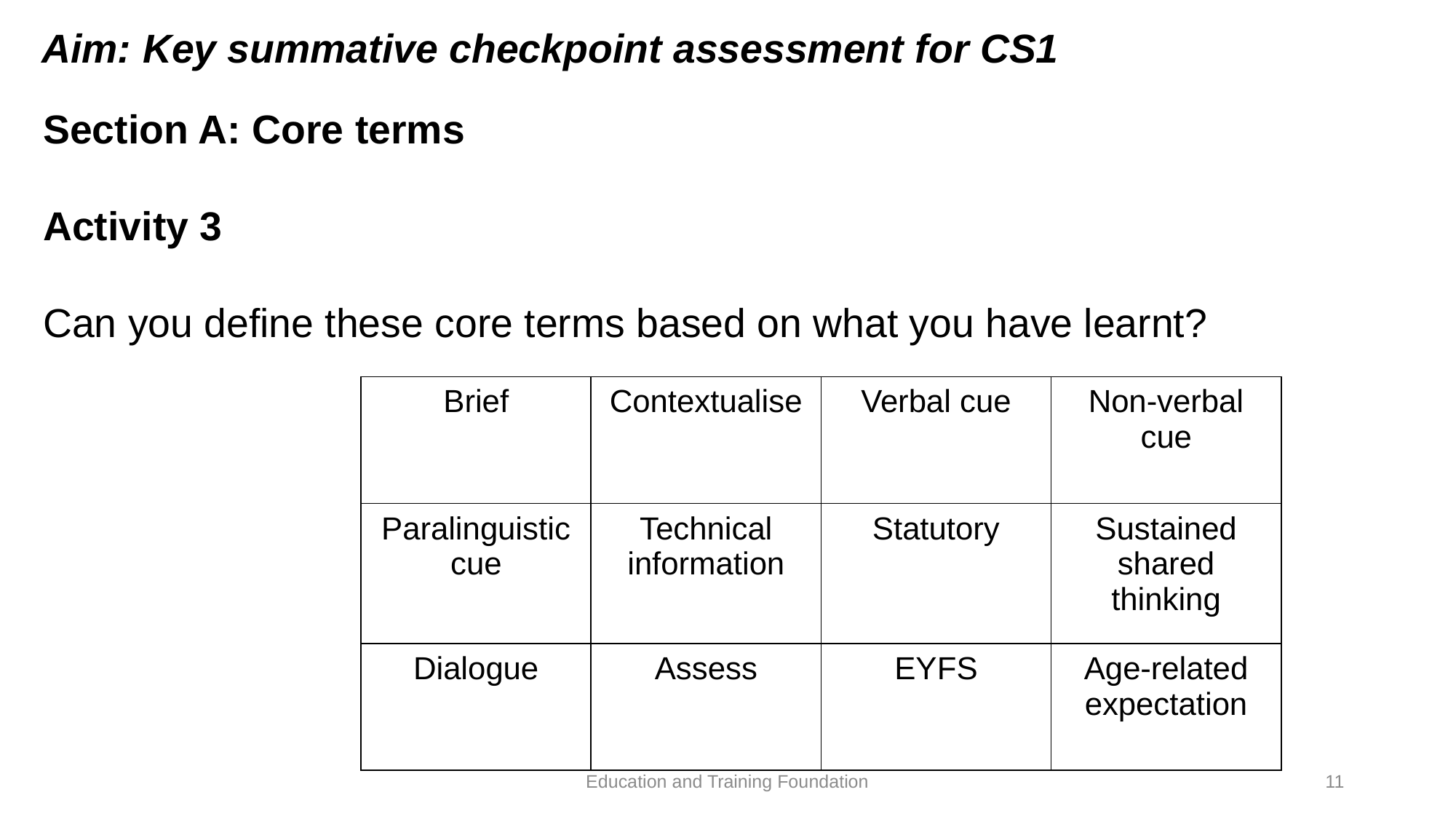

Aim: Key summative checkpoint assessment for CS1
Section A: Core terms

Activity 3

Can you define these core terms based on what you have learnt?
| Brief | Contextualise | Verbal cue | Non-verbal cue |
| --- | --- | --- | --- |
| Paralinguistic cue | Technical information | Statutory | Sustained shared thinking |
| Dialogue | Assess | EYFS | Age-related expectation |
Education and Training Foundation
11